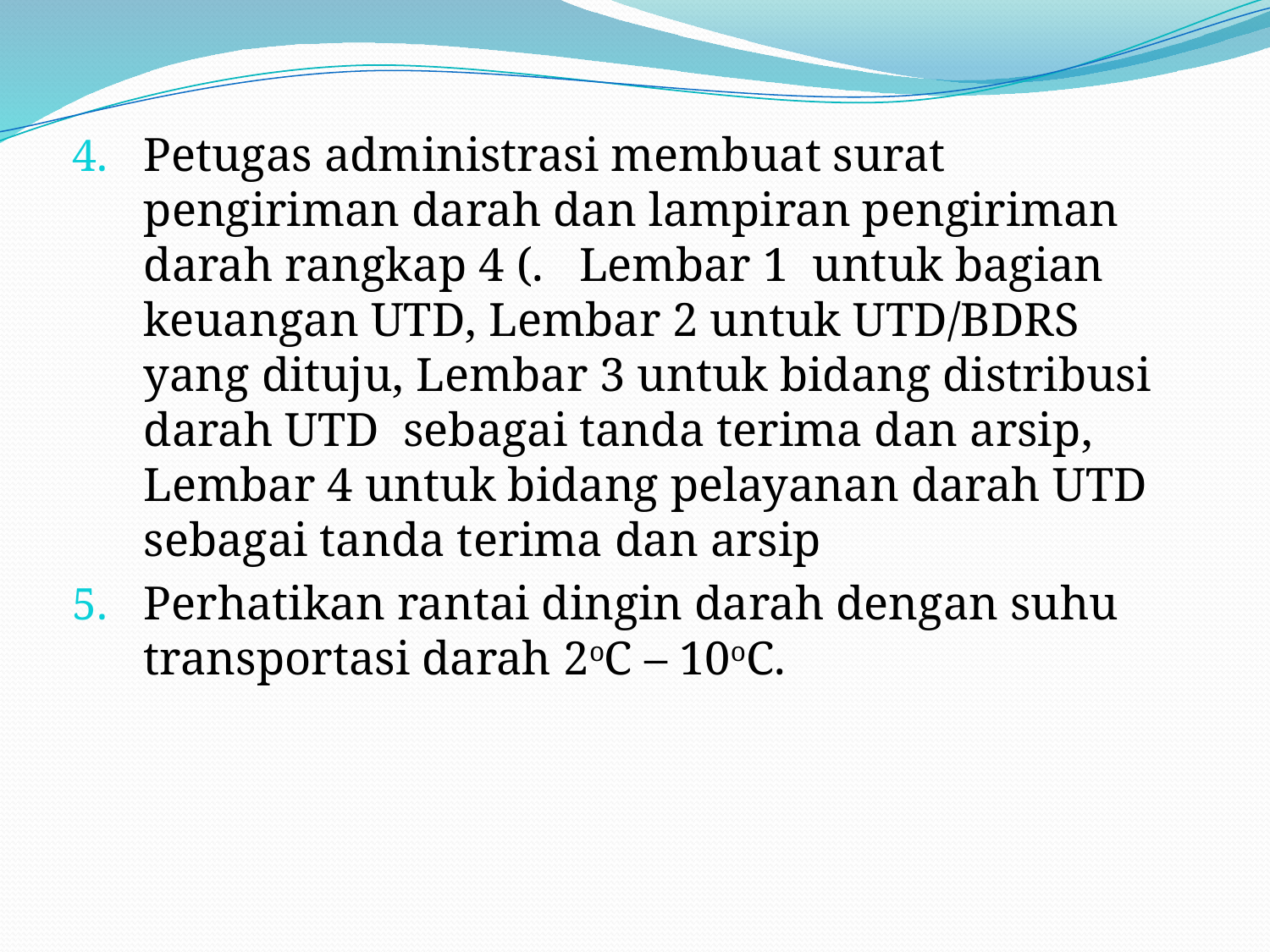

Petugas administrasi membuat surat pengiriman darah dan lampiran pengiriman darah rangkap 4 (.   Lembar 1  untuk bagian keuangan UTD, Lembar 2 untuk UTD/BDRS yang dituju, Lembar 3 untuk bidang distribusi darah UTD  sebagai tanda terima dan arsip, Lembar 4 untuk bidang pelayanan darah UTD sebagai tanda terima dan arsip
Perhatikan rantai dingin darah dengan suhu transportasi darah 2oC – 10oC.